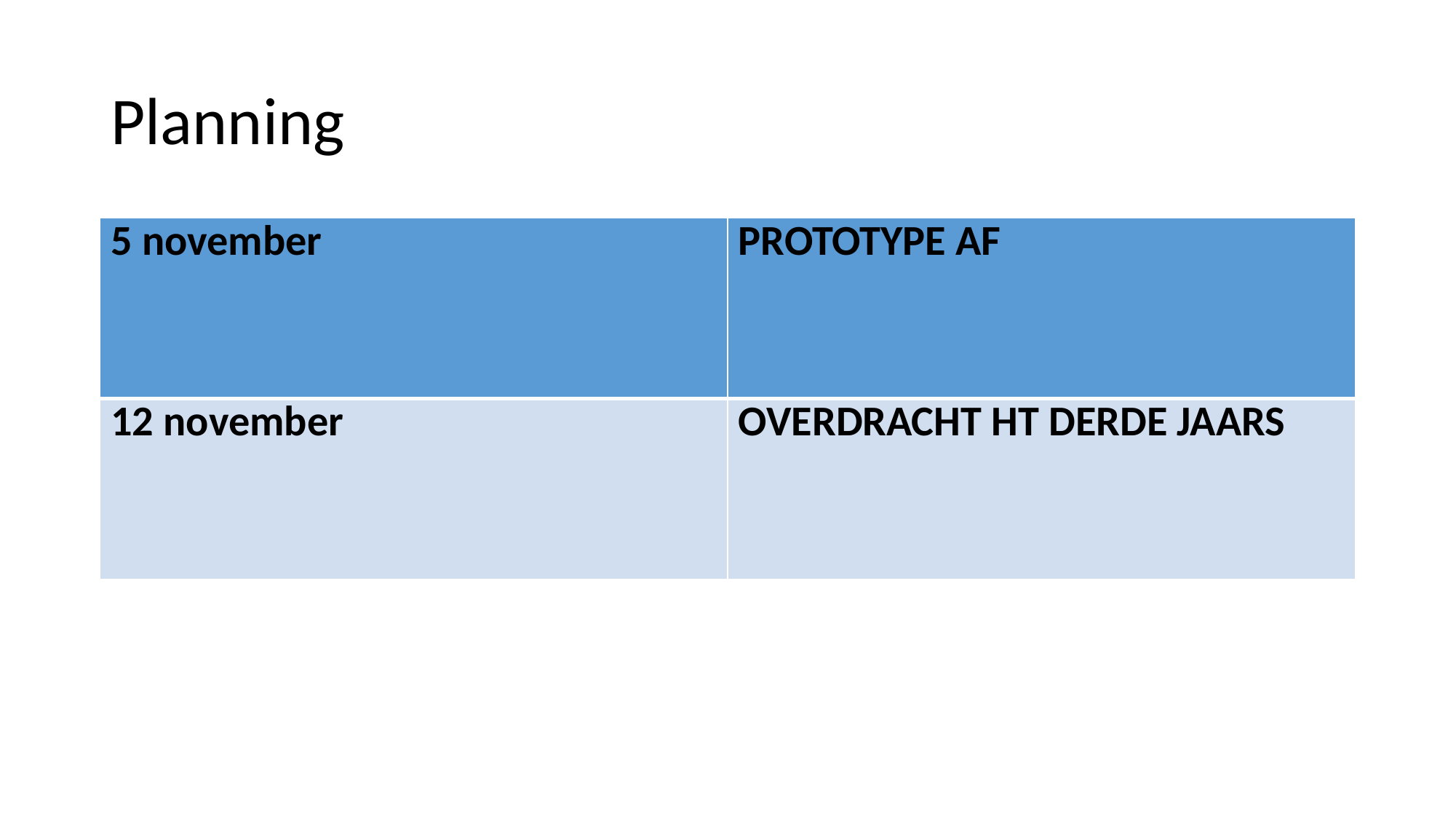

# Planning
| 5 november | PROTOTYPE AF |
| --- | --- |
| 12 november | OVERDRACHT HT DERDE JAARS |